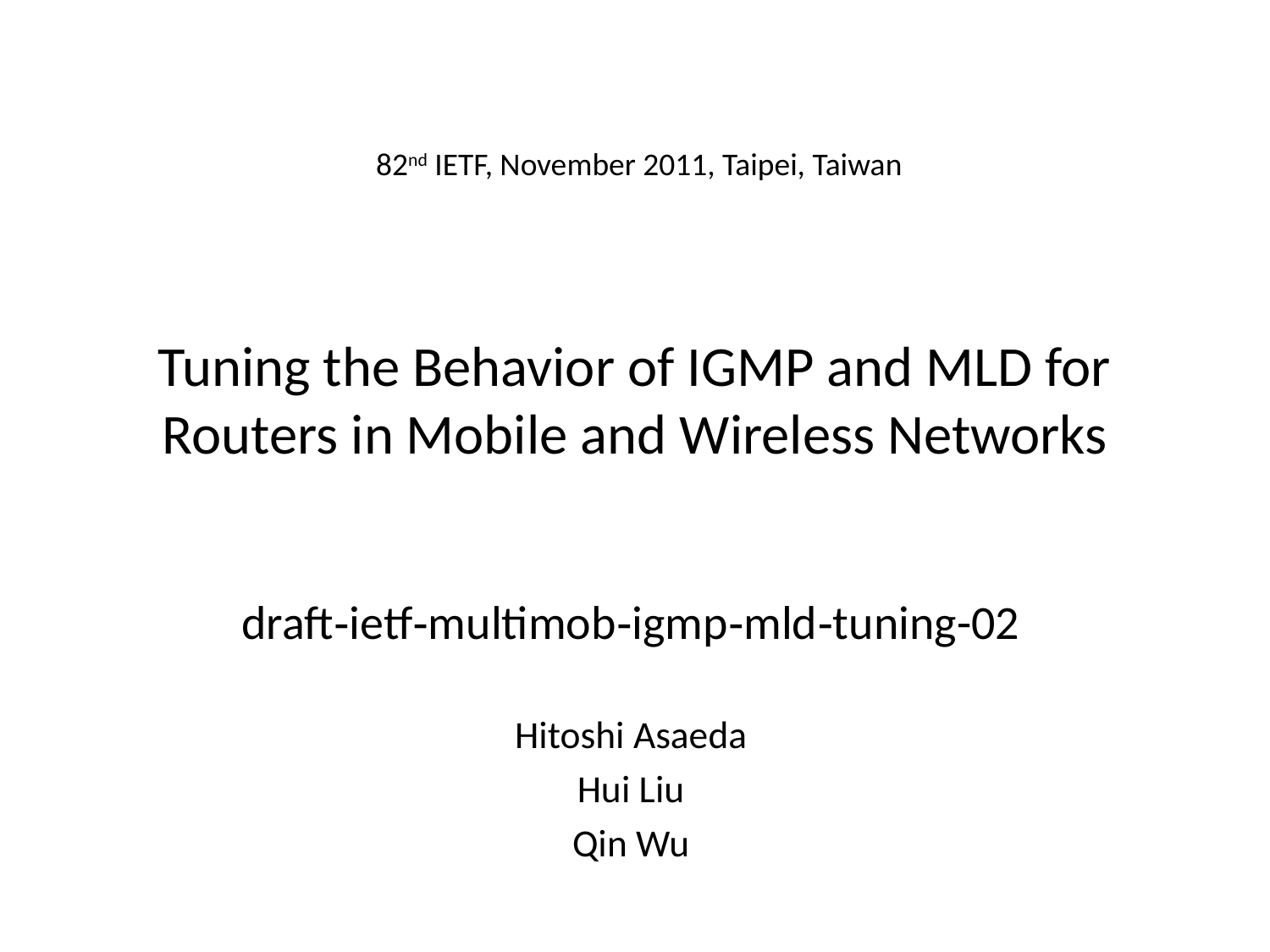

82nd IETF, November 2011, Taipei, Taiwan
# Tuning the Behavior of IGMP and MLD for Routers in Mobile and Wireless Networks
draft‐ietf‐multimob‐igmp‐mld‐tuning-02

Hitoshi Asaeda
Hui Liu
Qin Wu